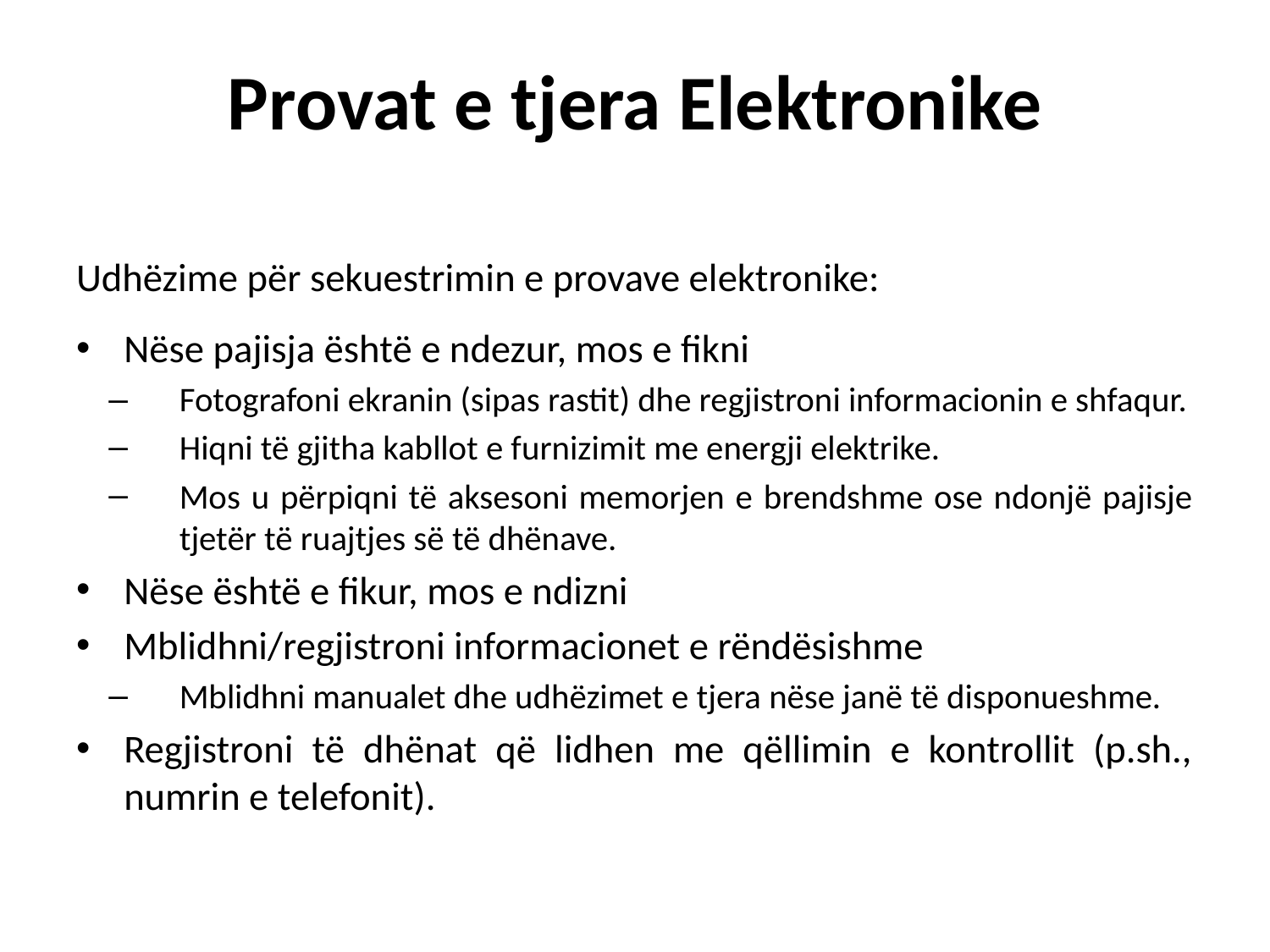

# Provat e tjera Elektronike
Udhëzime për sekuestrimin e provave elektronike:
Nëse pajisja është e ndezur, mos e fikni
Fotografoni ekranin (sipas rastit) dhe regjistroni informacionin e shfaqur.
Hiqni të gjitha kabllot e furnizimit me energji elektrike.
Mos u përpiqni të aksesoni memorjen e brendshme ose ndonjë pajisje tjetër të ruajtjes së të dhënave.
Nëse është e fikur, mos e ndizni
Mblidhni/regjistroni informacionet e rëndësishme
Mblidhni manualet dhe udhëzimet e tjera nëse janë të disponueshme.
Regjistroni të dhënat që lidhen me qëllimin e kontrollit (p.sh., numrin e telefonit).